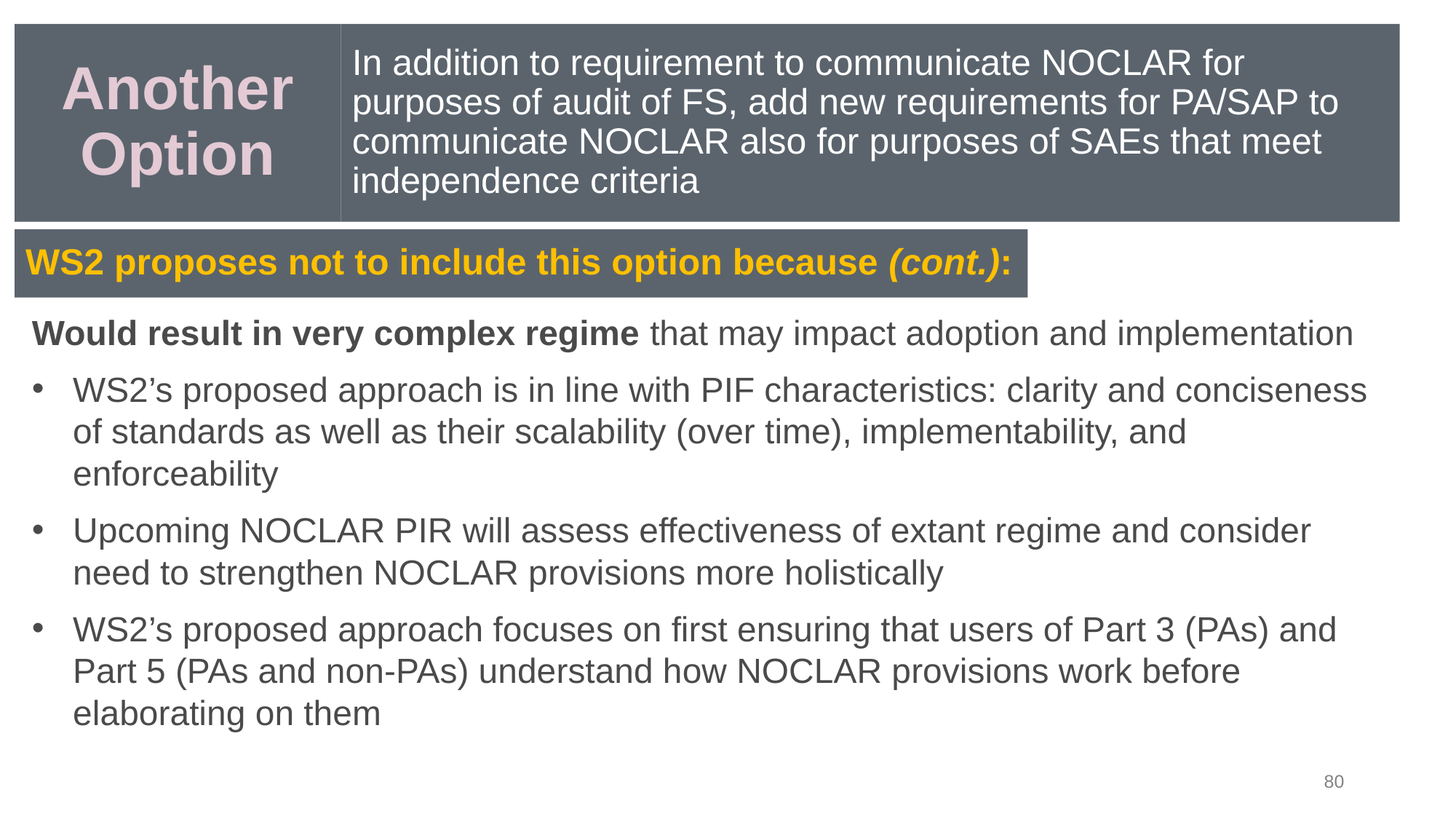

In addition to requirement to communicate NOCLAR for purposes of audit of FS, add new requirements for PA/SAP to communicate NOCLAR also for purposes of SAEs that meet independence criteria
Another Option
WS2 proposes not to include this option because (cont.):
Would result in very complex regime that may impact adoption and implementation
WS2’s proposed approach is in line with PIF characteristics: clarity and conciseness of standards as well as their scalability (over time), implementability, and enforceability
Upcoming NOCLAR PIR will assess effectiveness of extant regime and consider need to strengthen NOCLAR provisions more holistically
WS2’s proposed approach focuses on first ensuring that users of Part 3 (PAs) and Part 5 (PAs and non-PAs) understand how NOCLAR provisions work before elaborating on them
80